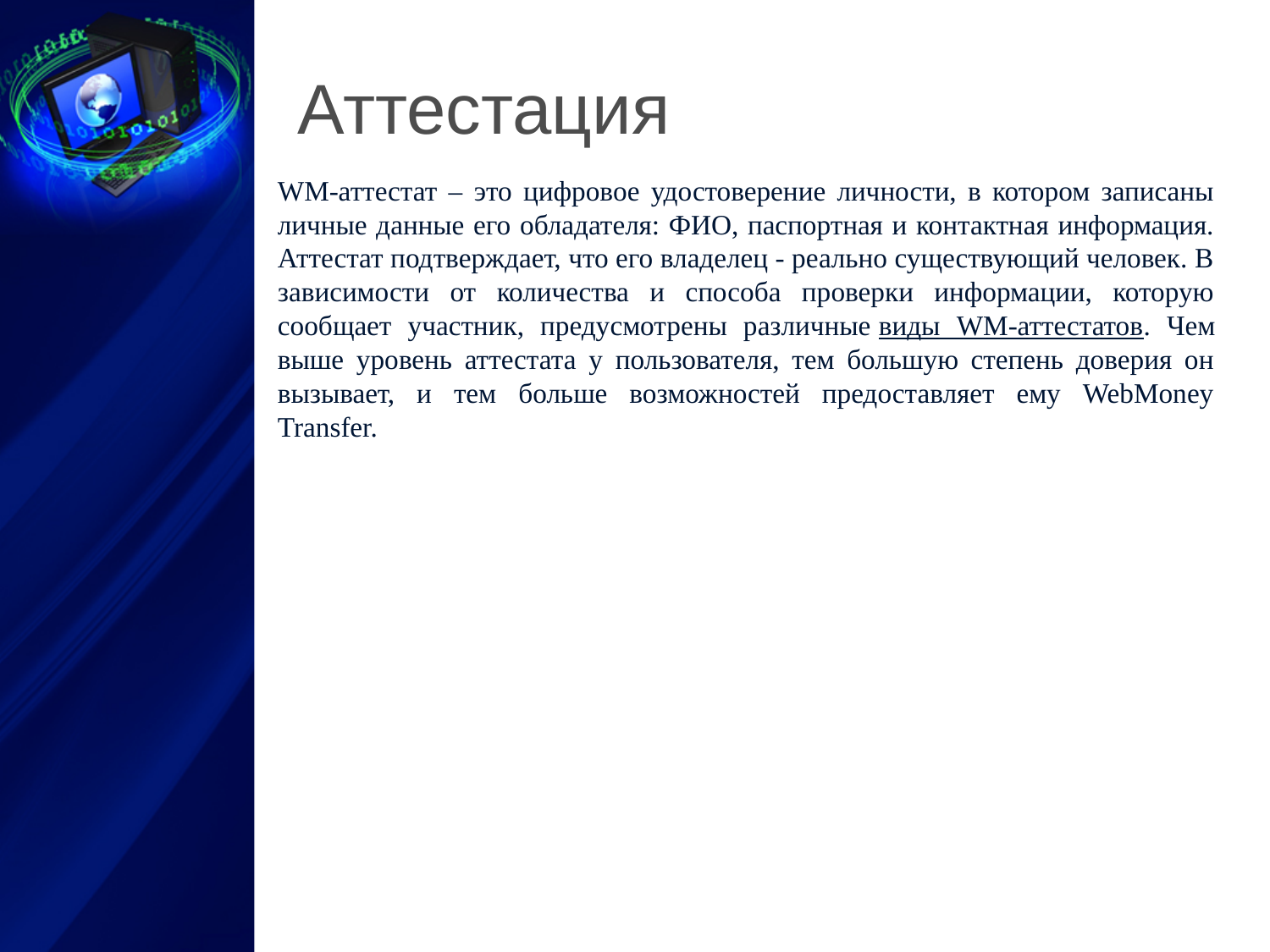

# Аттестация
WM-аттестат – это цифровое удостоверение личности, в котором записаны личные данные его обладателя: ФИО, паспортная и контактная информация. Аттестат подтверждает, что его владелец - реально существующий человек. В зависимости от количества и способа проверки информации, которую сообщает участник, предусмотрены различные виды WM-аттестатов. Чем выше уровень аттестата у пользователя, тем большую степень доверия он вызывает, и тем больше возможностей предоставляет ему WebMoney Transfer.